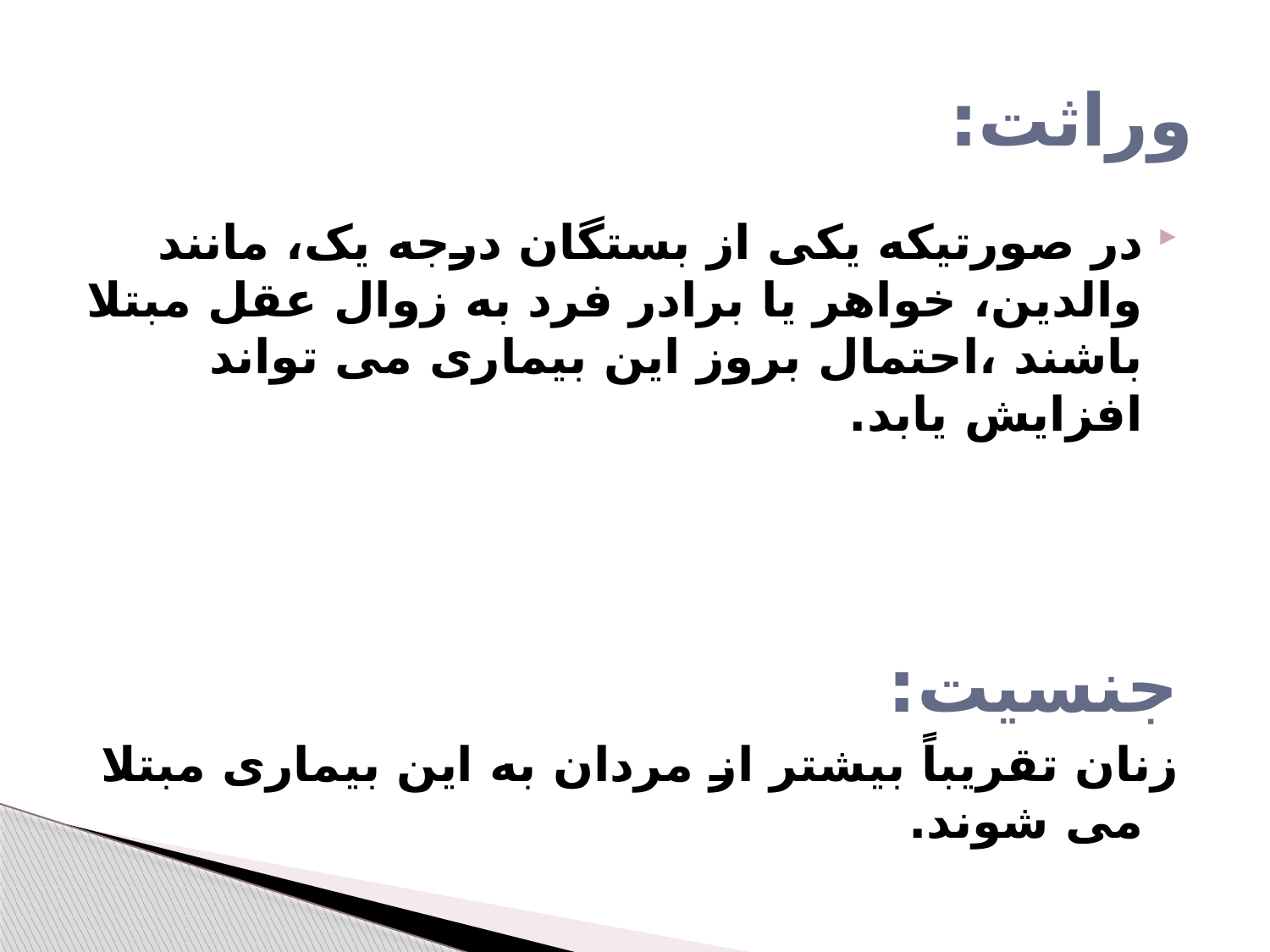

# وراثت:
در صورتیکه یکی از بستگان درجه یک، مانند والدین، خواهر یا برادر فرد به زوال عقل مبتلا باشند ،احتمال بروز این بیماری می تواند افزایش یابد.

جنسیت:
زنان تقریباً بیشتر از مردان به این بیماری مبتلا می شوند.